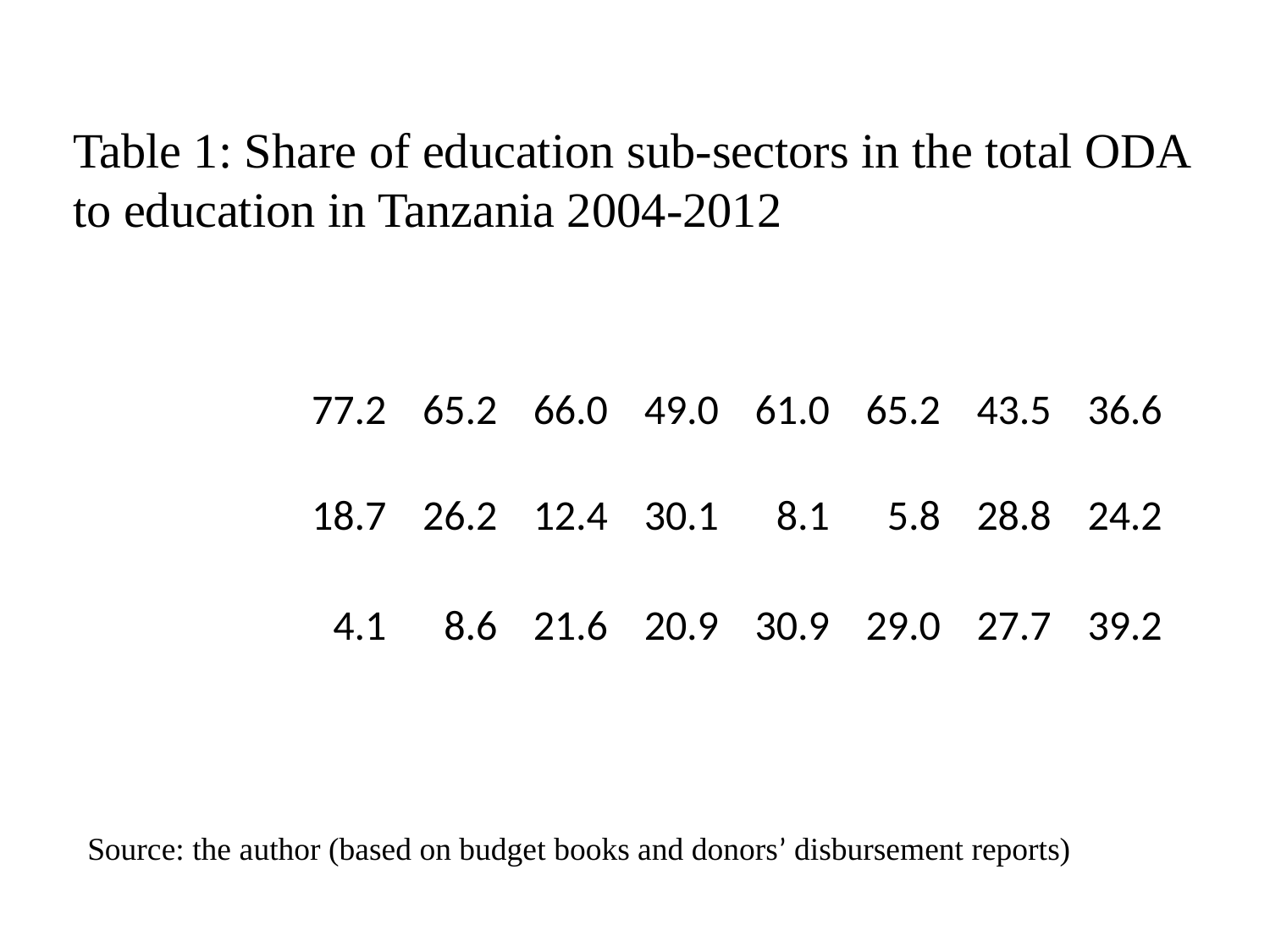

27
Table 1: Share of education sub-sectors in the total ODA
to education in Tanzania 2004-2012

|  | 2004/05 | 2005/06 | 2006/07 | 2007/08 | 2008/09 | 2009/10 | 2010/11 | 2011/12 |
| --- | --- | --- | --- | --- | --- | --- | --- | --- |
| Primary | 77.2 | 65.2 | 66.0 | 49.0 | 61.0 | 65.2 | 43.5 | 36.6 |
| Secondary | 18.7 | 26.2 | 12.4 | 30.1 | 8.1 | 5.8 | 28.8 | 24.2 |
| Higher Education and Research | 4.1 | 8.6 | 21.6 | 20.9 | 30.9 | 29.0 | 27.7 | 39.2 |
Source: the author (based on budget books and donors’ disbursement reports)